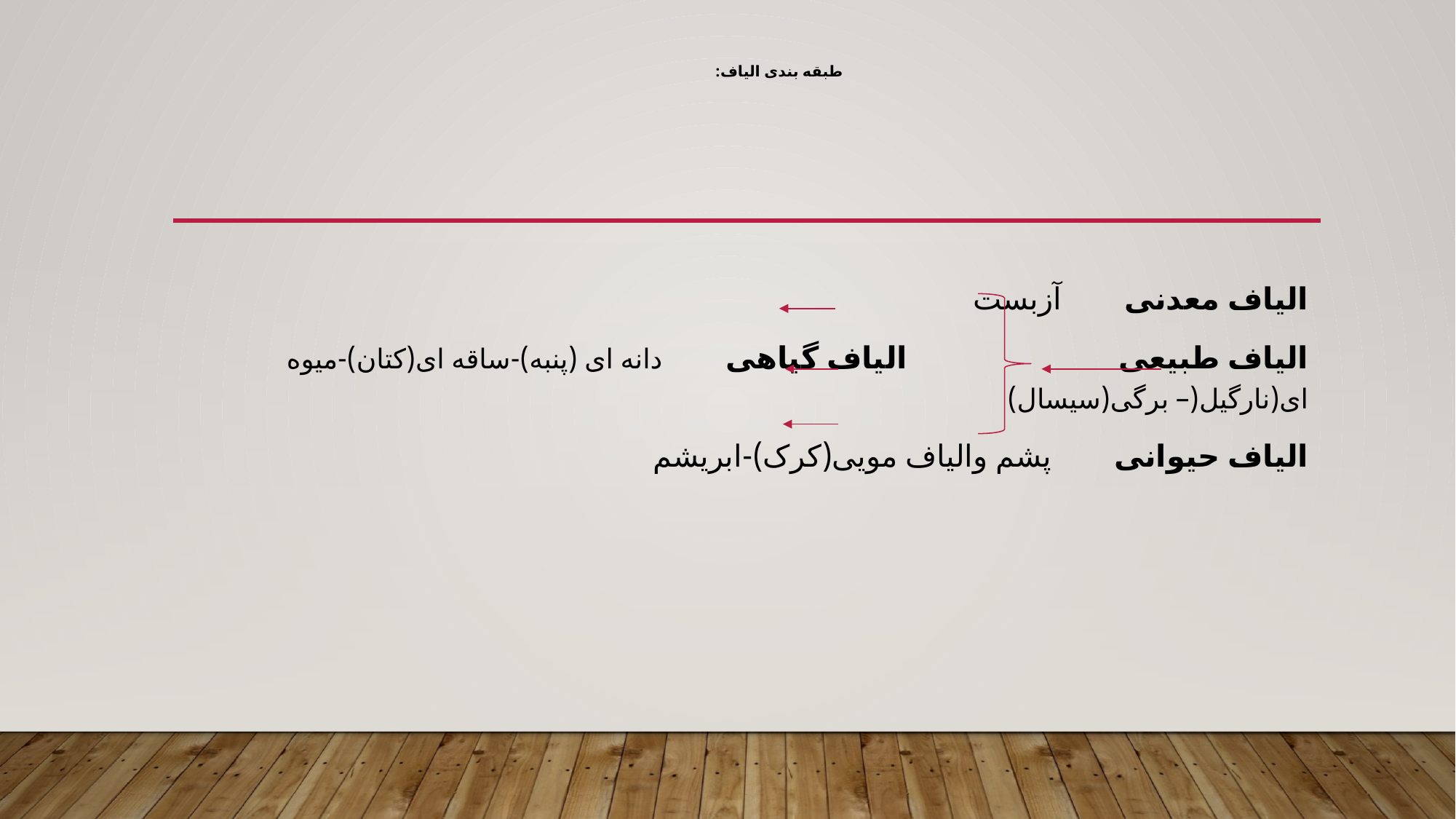

# طبقه بندی الیاف:

                                          الیاف معدنی        آزبست
الیاف طبیعی                           الیاف گیاهی        دانه ای (پنبه)-ساقه ای(کتان)-میوه ای(نارگیل(– برگی(سیسال)
                                        الیاف حیوانی        پشم والیاف مویی(کرک)-ابریشم